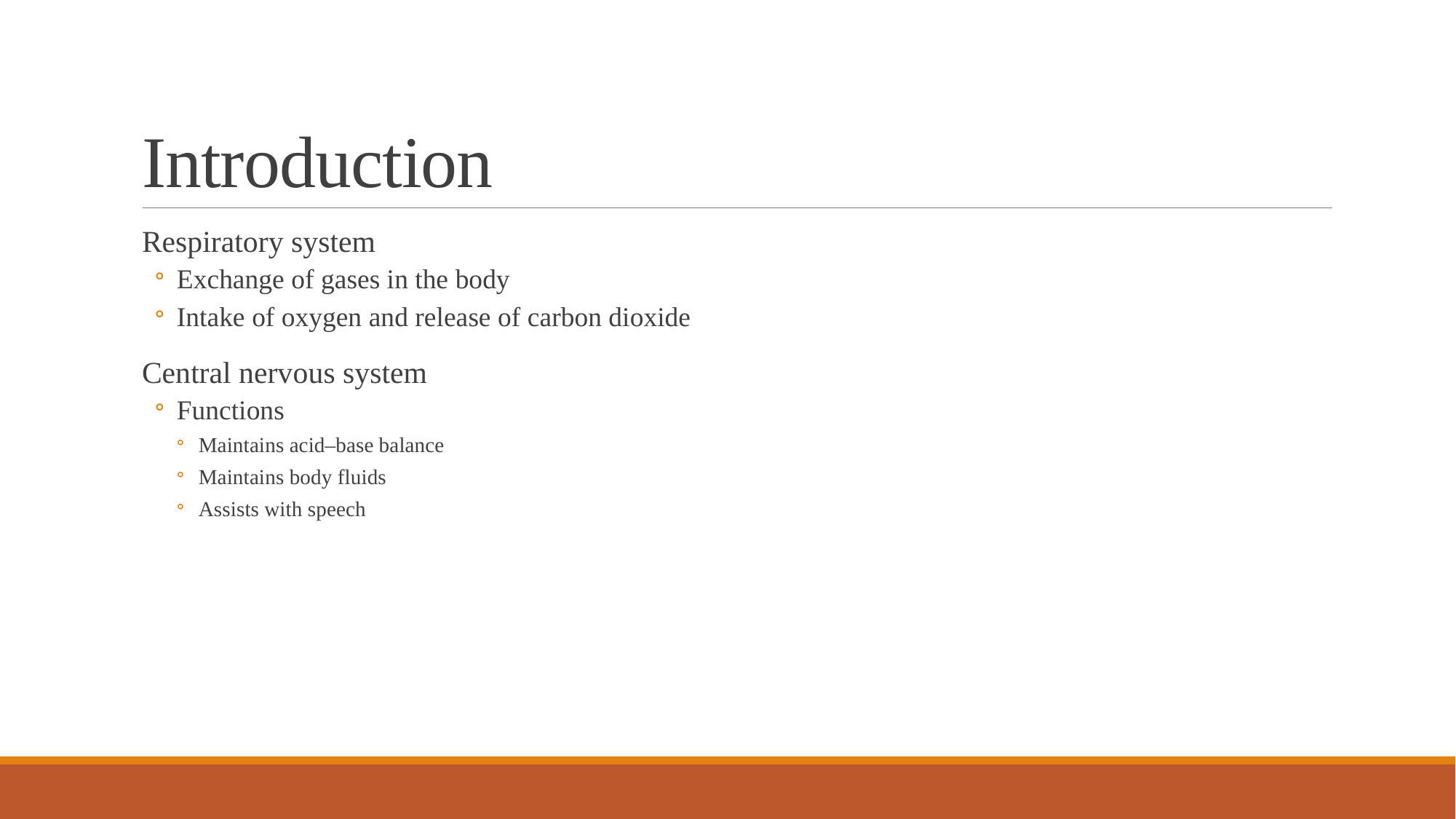

# Introduction
Respiratory system
Exchange of gases in the body
Intake of oxygen and release of carbon dioxide
Central nervous system
Functions
Maintains acid–base balance
Maintains body fluids
Assists with speech